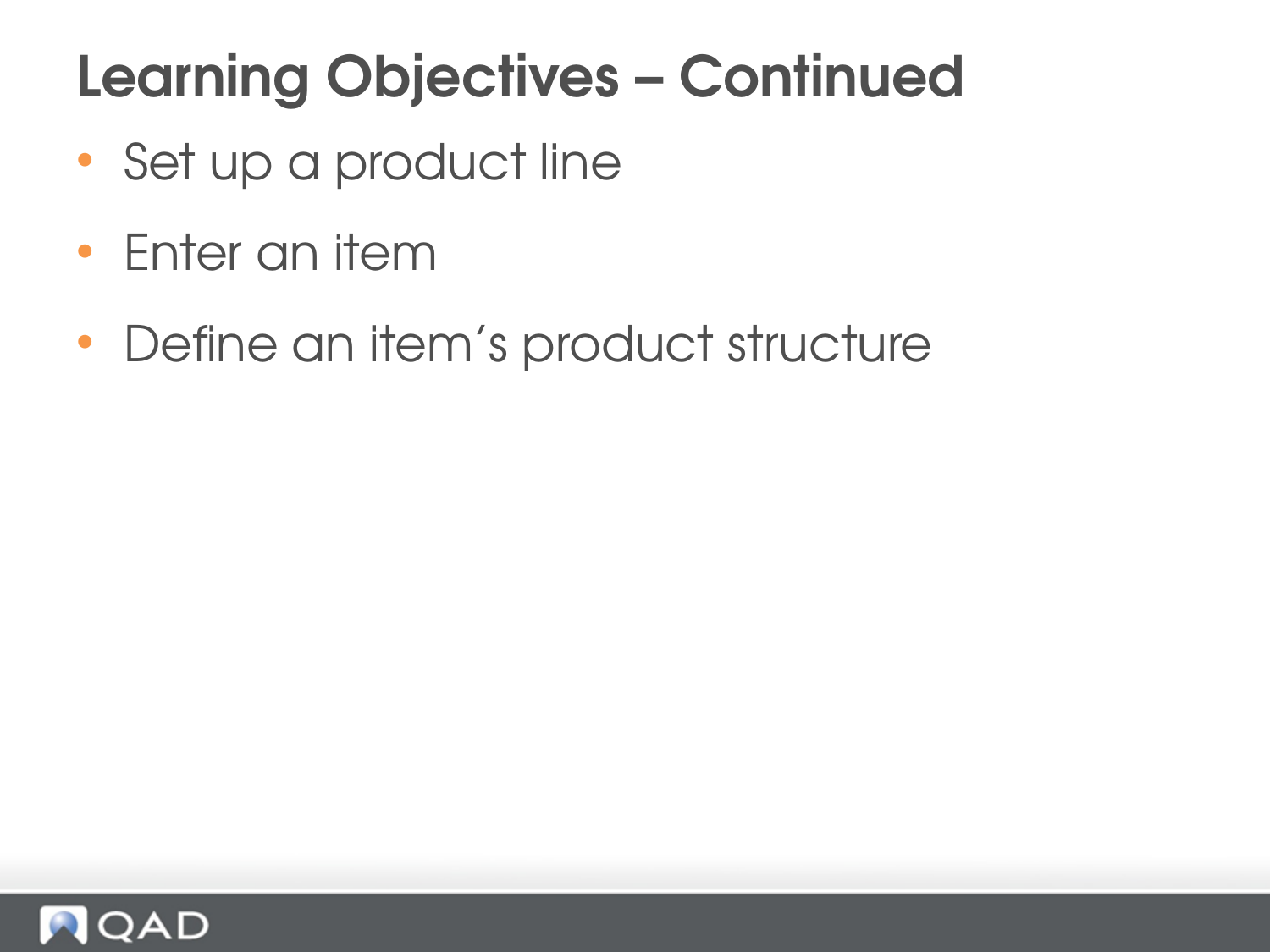

# Learning Objectives – Continued
Set up a product line
Enter an item
Define an item’s product structure